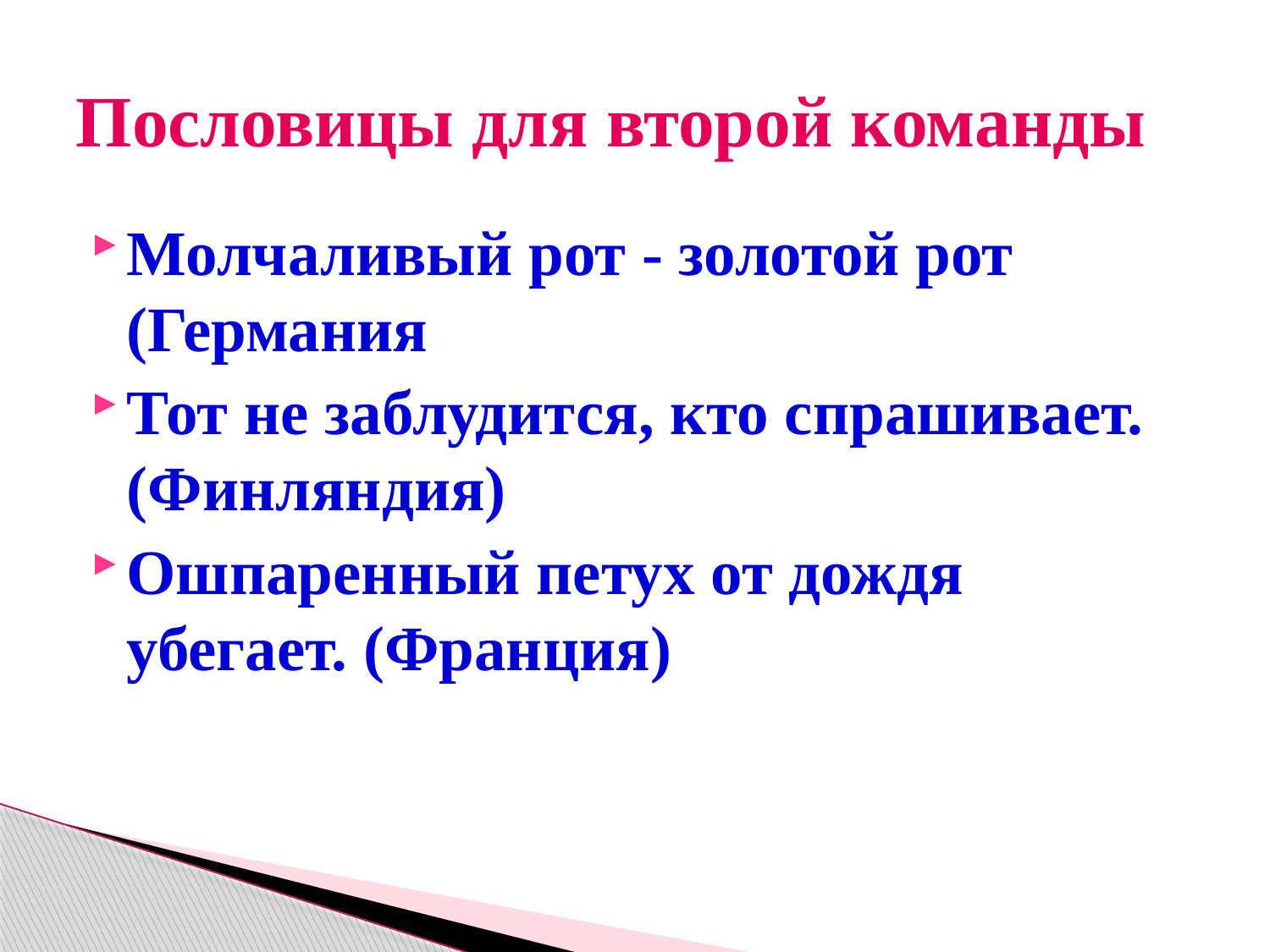

# Пословицы для второй команды
Молчаливый рот - золотой рот (Германия
Тот не заблудится, кто спрашивает. (Финляндия)
Ошпаренный петух от дождя убегает. (Франция)